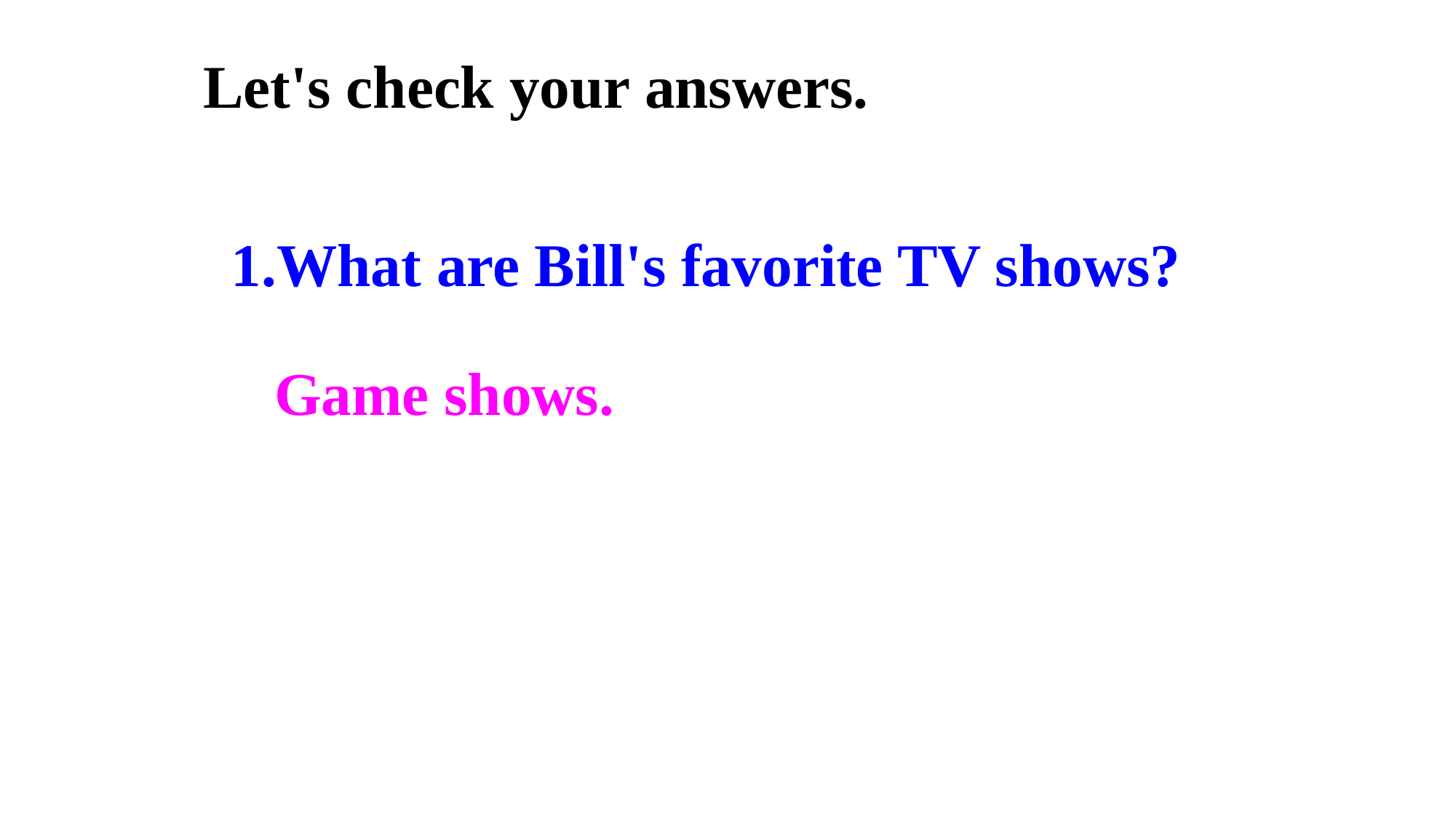

Let's check your answers.
1.What are Bill's favorite TV shows?
Game shows.